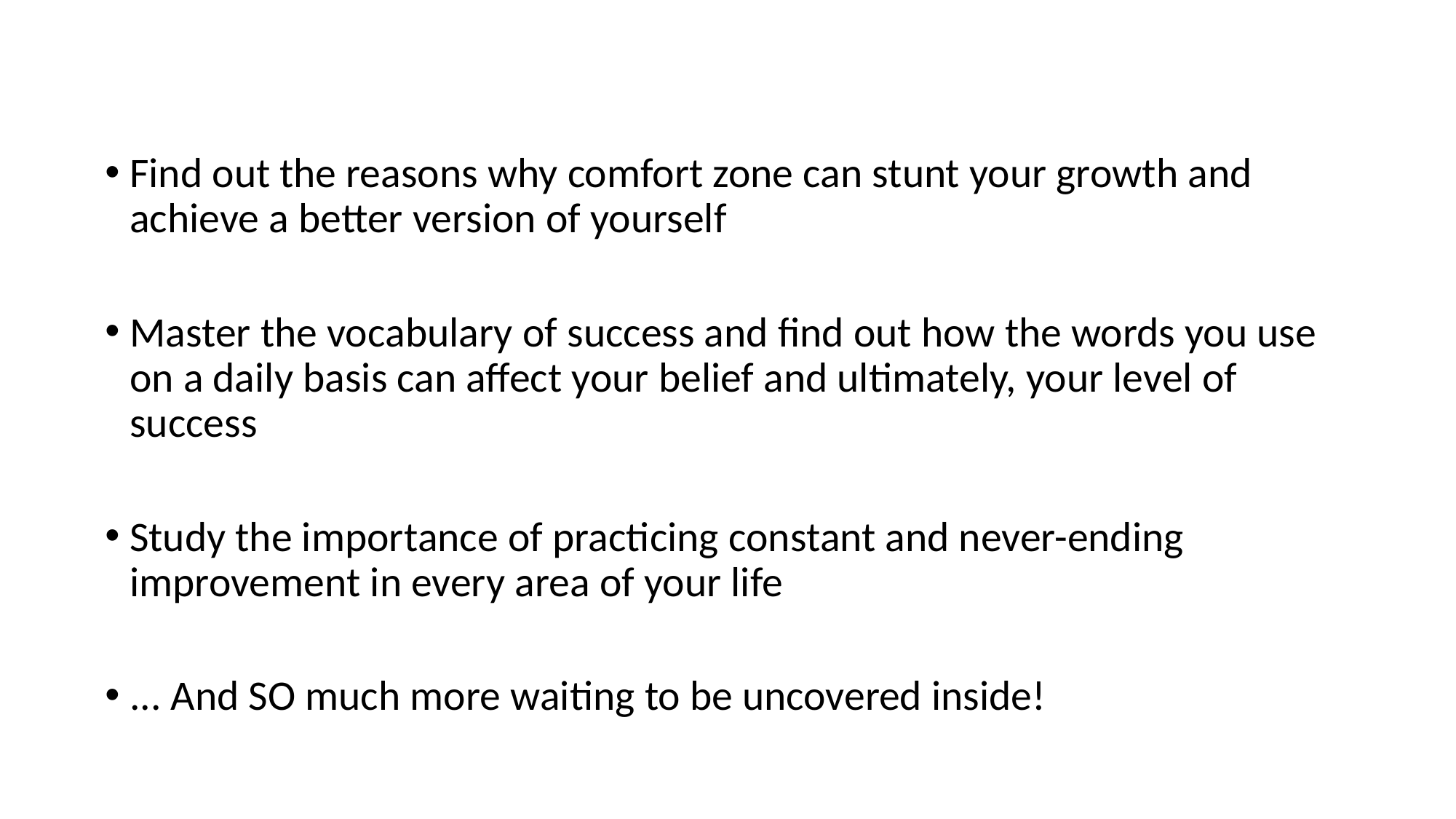

Find out the reasons why comfort zone can stunt your growth and achieve a better version of yourself

Master the vocabulary of success and find out how the words you use on a daily basis can affect your belief and ultimately, your level of success

Study the importance of practicing constant and never-ending improvement in every area of your life

... And SO much more waiting to be uncovered inside!